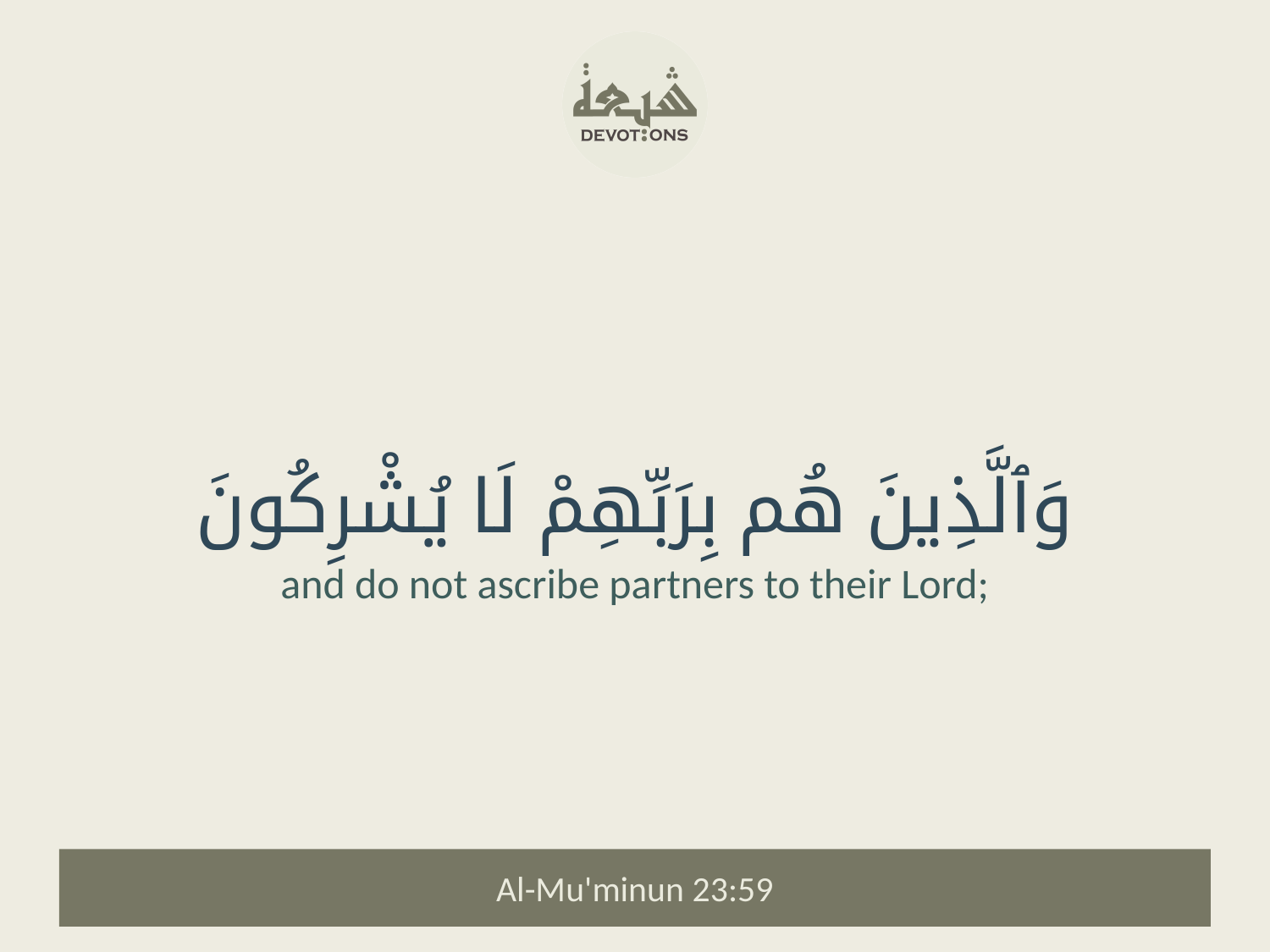

وَٱلَّذِينَ هُم بِرَبِّهِمْ لَا يُشْرِكُونَ
and do not ascribe partners to their Lord;
Al-Mu'minun 23:59